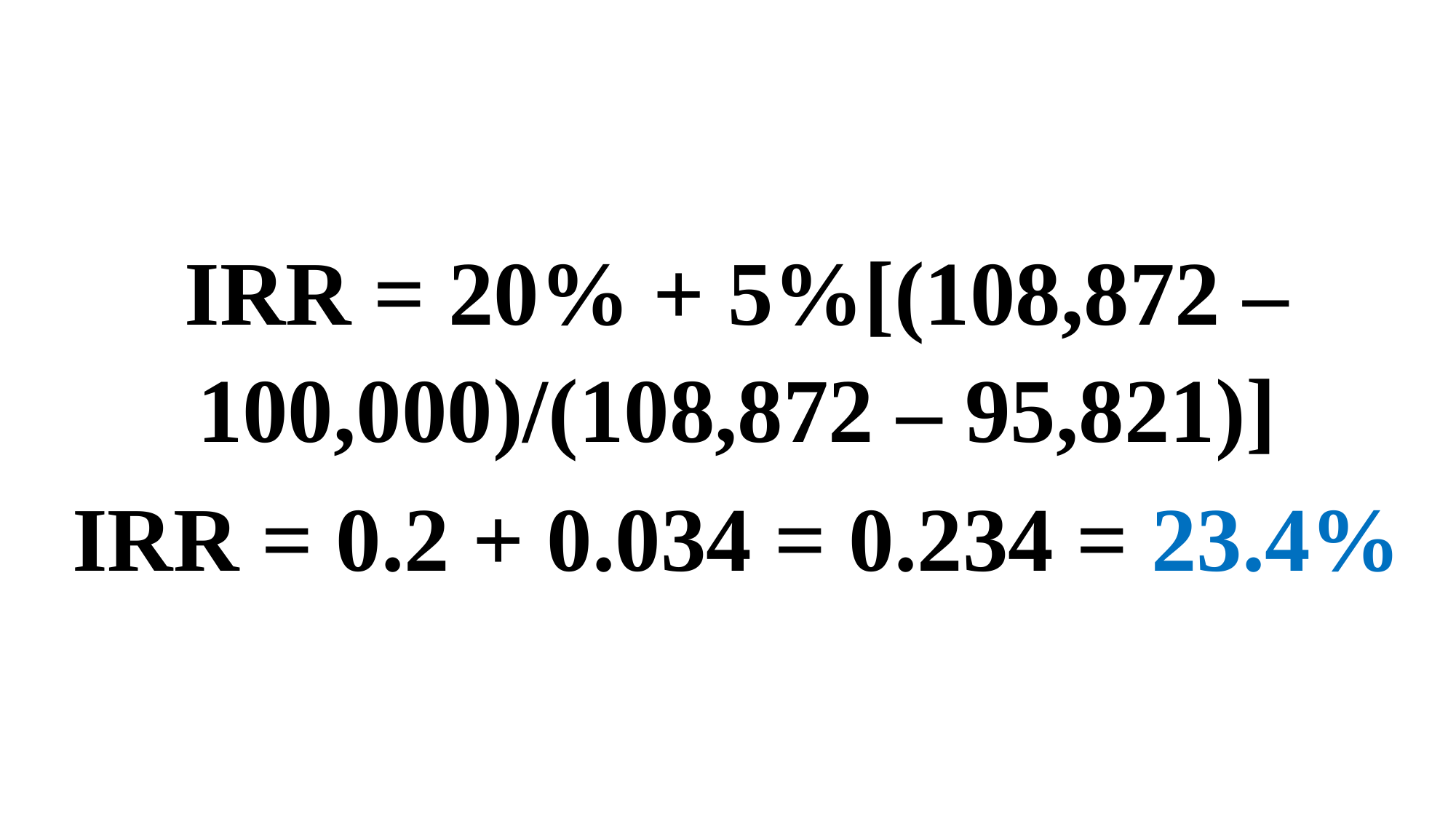

IRR = 20% + 5%[(108,872 – 100,000)/(108,872 – 95,821)]
IRR = 0.2 + 0.034 = 0.234 = 23.4%